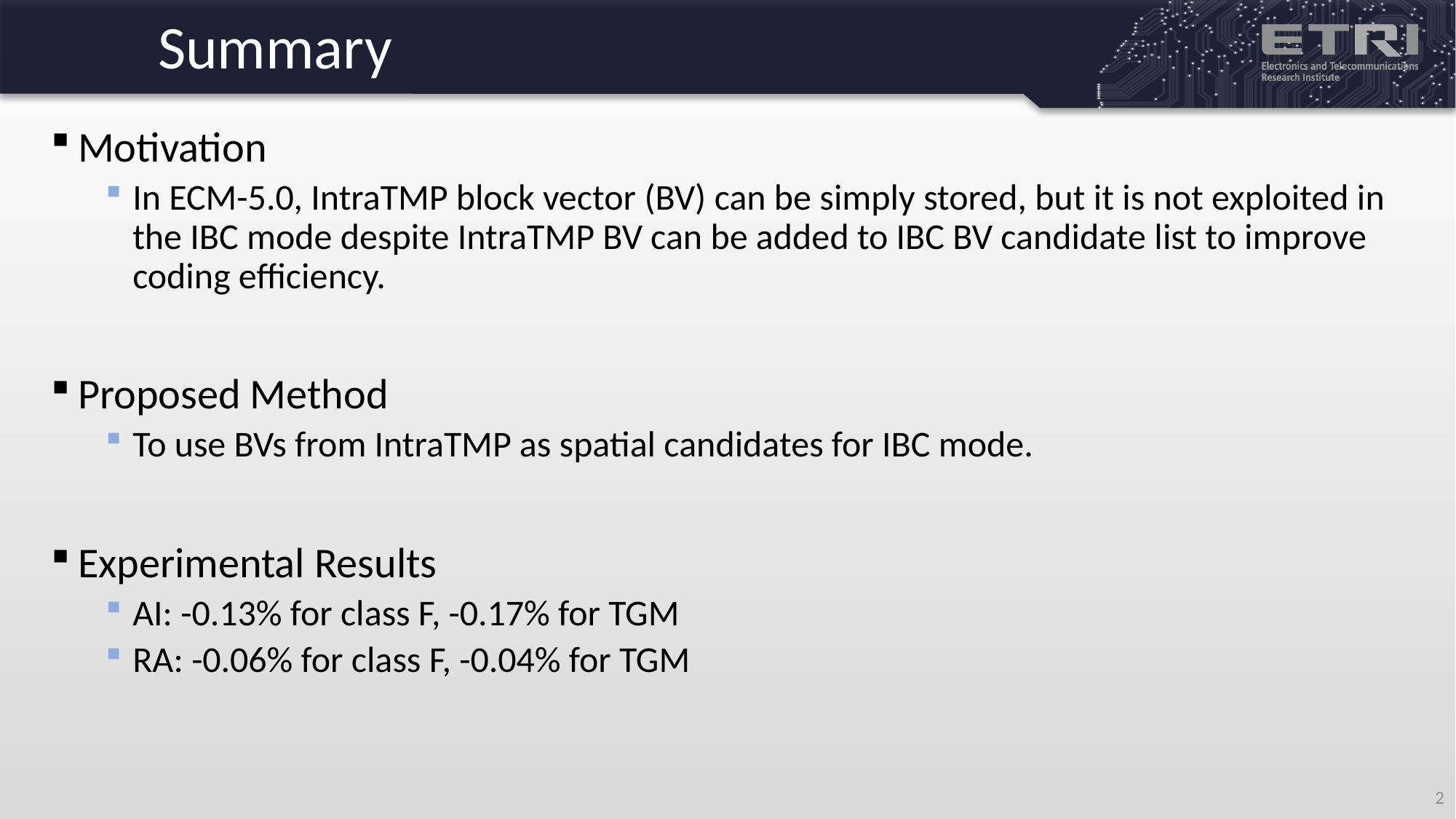

# Summary
Motivation
In ECM-5.0, IntraTMP block vector (BV) can be simply stored, but it is not exploited in the IBC mode despite IntraTMP BV can be added to IBC BV candidate list to improve coding efficiency.

Proposed Method
To use BVs from IntraTMP as spatial candidates for IBC mode.

Experimental Results
AI: -0.13% for class F, -0.17% for TGM
RA: -0.06% for class F, -0.04% for TGM

2